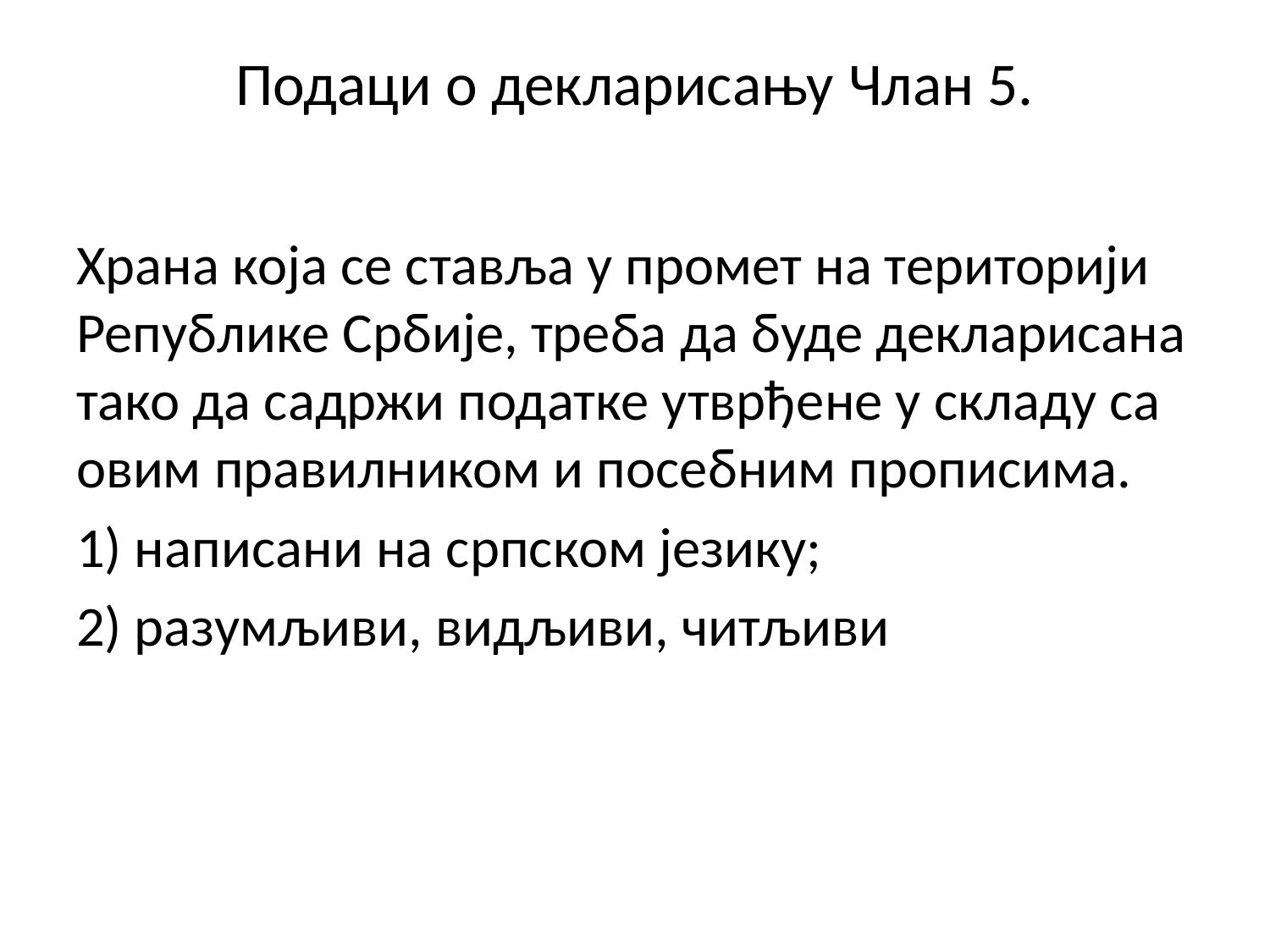

# Подаци о декларисању Члан 5.
Храна која се ставља у промет на територији Републике Србије, треба да буде декларисана тако да садржи податке утврђене у складу са овим правилником и посебним прописима.
1) написани на српском језику;
2) разумљиви, видљиви, читљиви